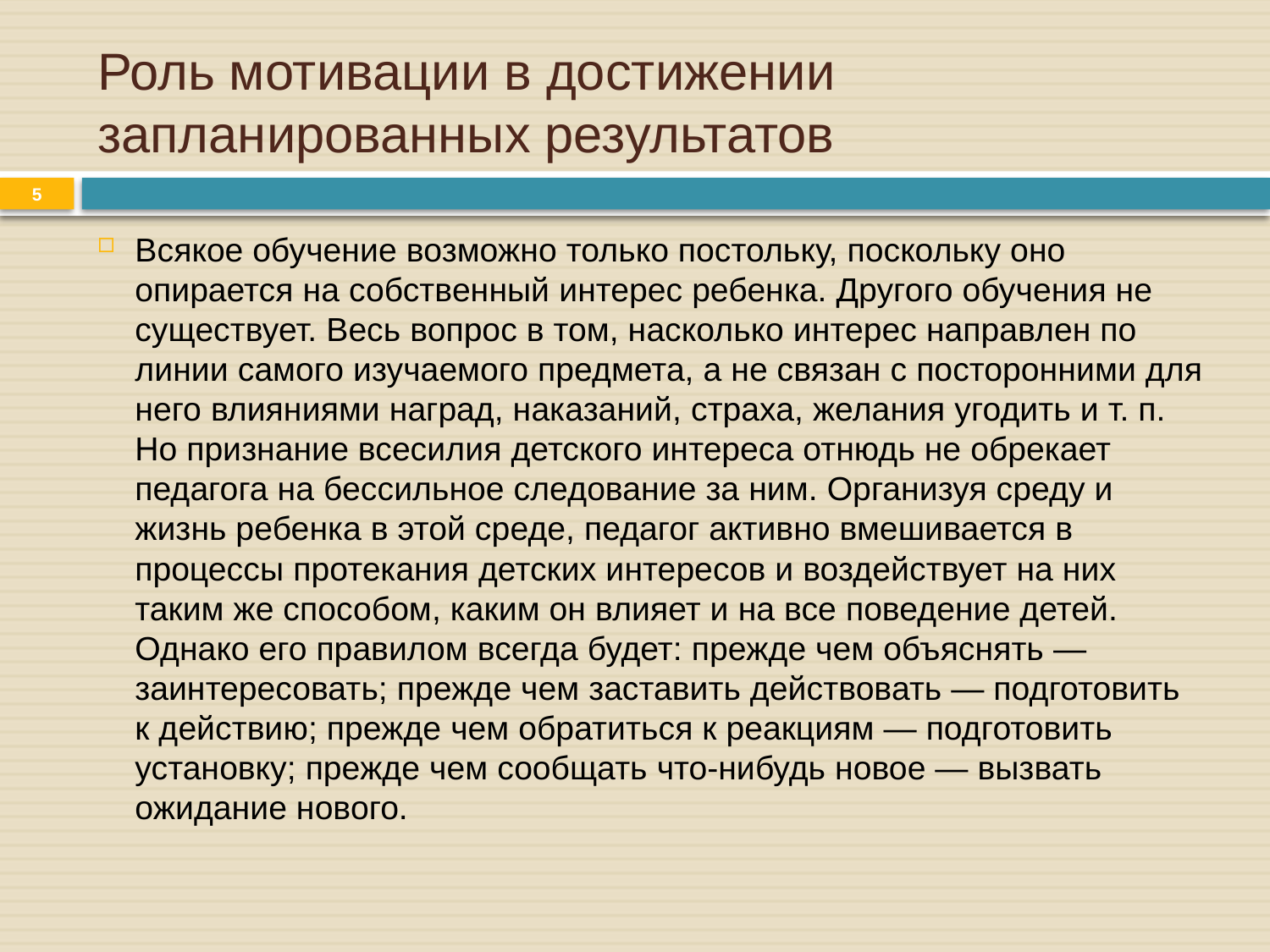

# Роль мотивации в достижении запланированных результатов
5
Всякое обучение возможно только постольку, поскольку оно опирается на собственный интерес ребенка. Другого обучения не существует. Весь вопрос в том, насколько интерес направлен по линии самого изучаемого предмета, а не связан с посторонними для него влияниями наград, наказаний, страха, желания угодить и т. п. Но признание всесилия детского интереса отнюдь не обрекает педагога на бессильное следование за ним. Организуя среду и жизнь ребенка в этой среде, педагог активно вмешивается в процессы протекания детских интересов и воздействует на них таким же способом, каким он влияет и на все поведение детей. Однако его правилом всегда будет: прежде чем объяснять — заинтересовать; прежде чем заставить действовать — подготовить к действию; прежде чем обратиться к реакциям — подготовить установку; прежде чем сообщать что-нибудь новое — вызвать ожидание нового.